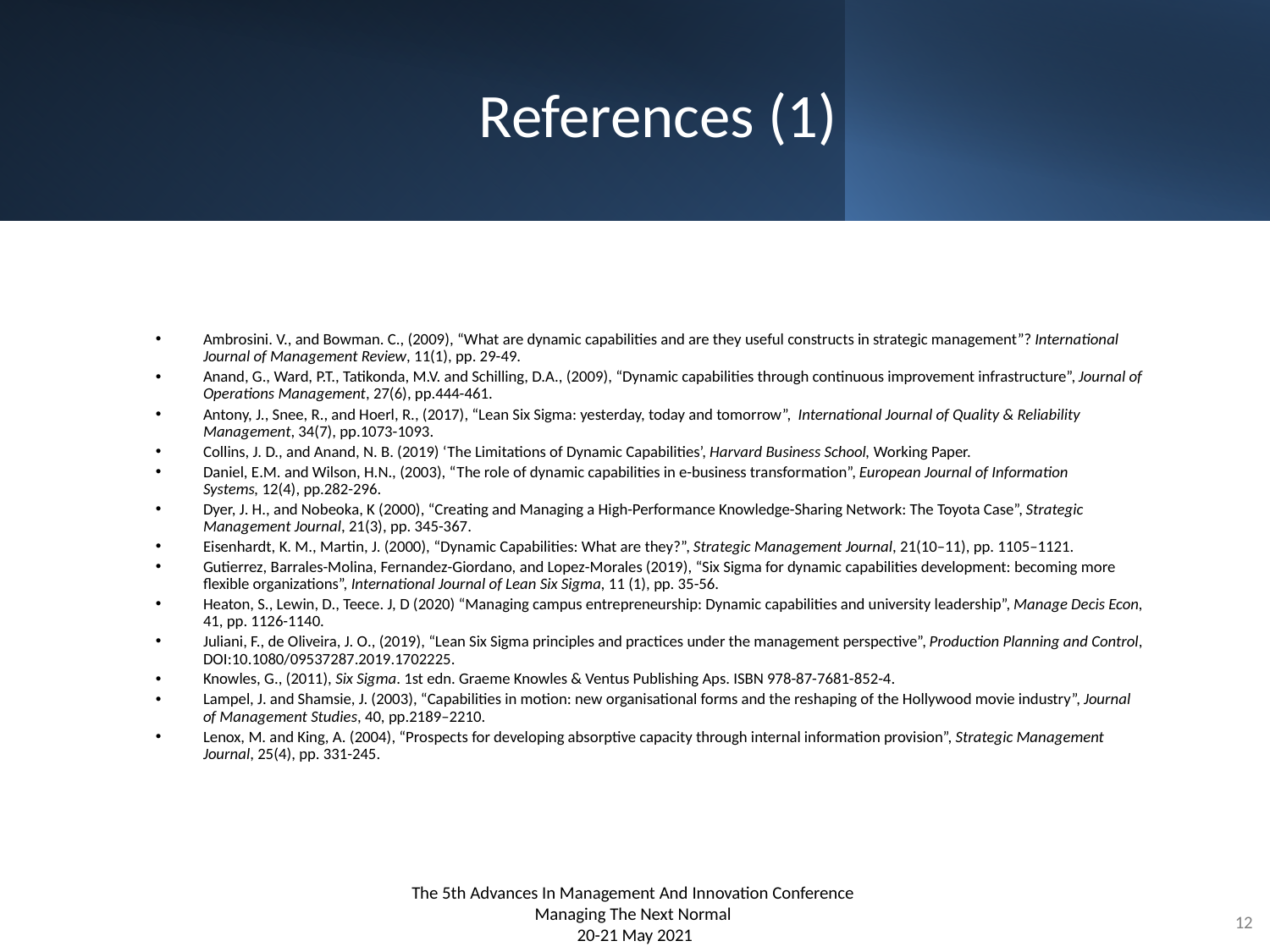

# References (1)
Ambrosini. V., and Bowman. C., (2009), “What are dynamic capabilities and are they useful constructs in strategic management”? International Journal of Management Review, 11(1), pp. 29-49.
Anand, G., Ward, P.T., Tatikonda, M.V. and Schilling, D.A., (2009), “Dynamic capabilities through continuous improvement infrastructure”, Journal of Operations Management, 27(6), pp.444-461.
Antony, J., Snee, R., and Hoerl, R., (2017), “Lean Six Sigma: yesterday, today and tomorrow”,  International Journal of Quality & Reliability Management, 34(7), pp.1073-1093.
Collins, J. D., and Anand, N. B. (2019) ‘The Limitations of Dynamic Capabilities’, Harvard Business School, Working Paper.
Daniel, E.M. and Wilson, H.N., (2003), “The role of dynamic capabilities in e-business transformation”, European Journal of Information Systems, 12(4), pp.282-296.
Dyer, J. H., and Nobeoka, K (2000), “Creating and Managing a High-Performance Knowledge-Sharing Network: The Toyota Case”, Strategic Management Journal, 21(3), pp. 345-367.
Eisenhardt, K. M., Martin, J. (2000), “Dynamic Capabilities: What are they?”, Strategic Management Journal, 21(10–11), pp. 1105–1121.
Gutierrez, Barrales-Molina, Fernandez-Giordano, and Lopez-Morales (2019), “Six Sigma for dynamic capabilities development: becoming more flexible organizations”, International Journal of Lean Six Sigma, 11 (1), pp. 35-56.
Heaton, S., Lewin, D., Teece. J, D (2020) “Managing campus entrepreneurship: Dynamic capabilities and university leadership”, Manage Decis Econ, 41, pp. 1126-1140.
Juliani, F., de Oliveira, J. O., (2019), “Lean Six Sigma principles and practices under the management perspective”, Production Planning and Control, DOI:10.1080/09537287.2019.1702225.
Knowles, G., (2011), Six Sigma. 1st edn. Graeme Knowles & Ventus Publishing Aps. ISBN 978-87-7681-852-4.
Lampel, J. and Shamsie, J. (2003), “Capabilities in motion: new organisational forms and the reshaping of the Hollywood movie industry”, Journal of Management Studies, 40, pp.2189–2210.
Lenox, M. and King, A. (2004), “Prospects for developing absorptive capacity through internal information provision”, Strategic Management Journal, 25(4), pp. 331-245.

The 5th Advances In Management And Innovation Conference
Managing The Next Normal
20-21 May 2021

12